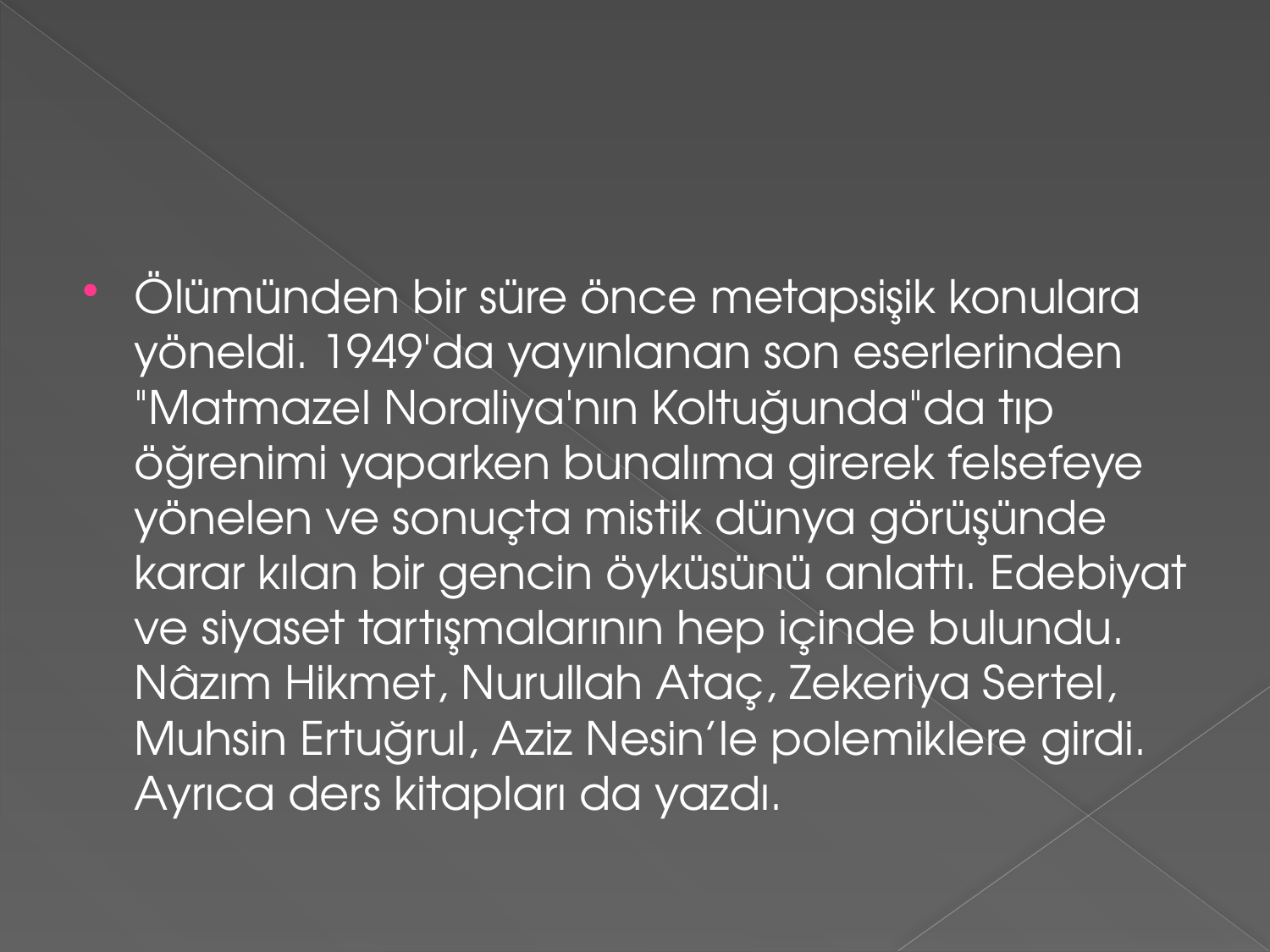

#
Ölümünden bir süre önce metapsişik konulara yöneldi. 1949'da yayınlanan son eserlerinden "Matmazel Noraliya'nın Koltuğunda"da tıp öğrenimi yaparken bunalıma girerek felsefeye yönelen ve sonuçta mistik dünya görüşünde karar kılan bir gencin öyküsünü anlattı. Edebiyat ve siyaset tartışmalarının hep içinde bulundu. Nâzım Hikmet, Nurullah Ataç, Zekeriya Sertel, Muhsin Ertuğrul, Aziz Nesin’le polemiklere girdi. Ayrıca ders kitapları da yazdı.